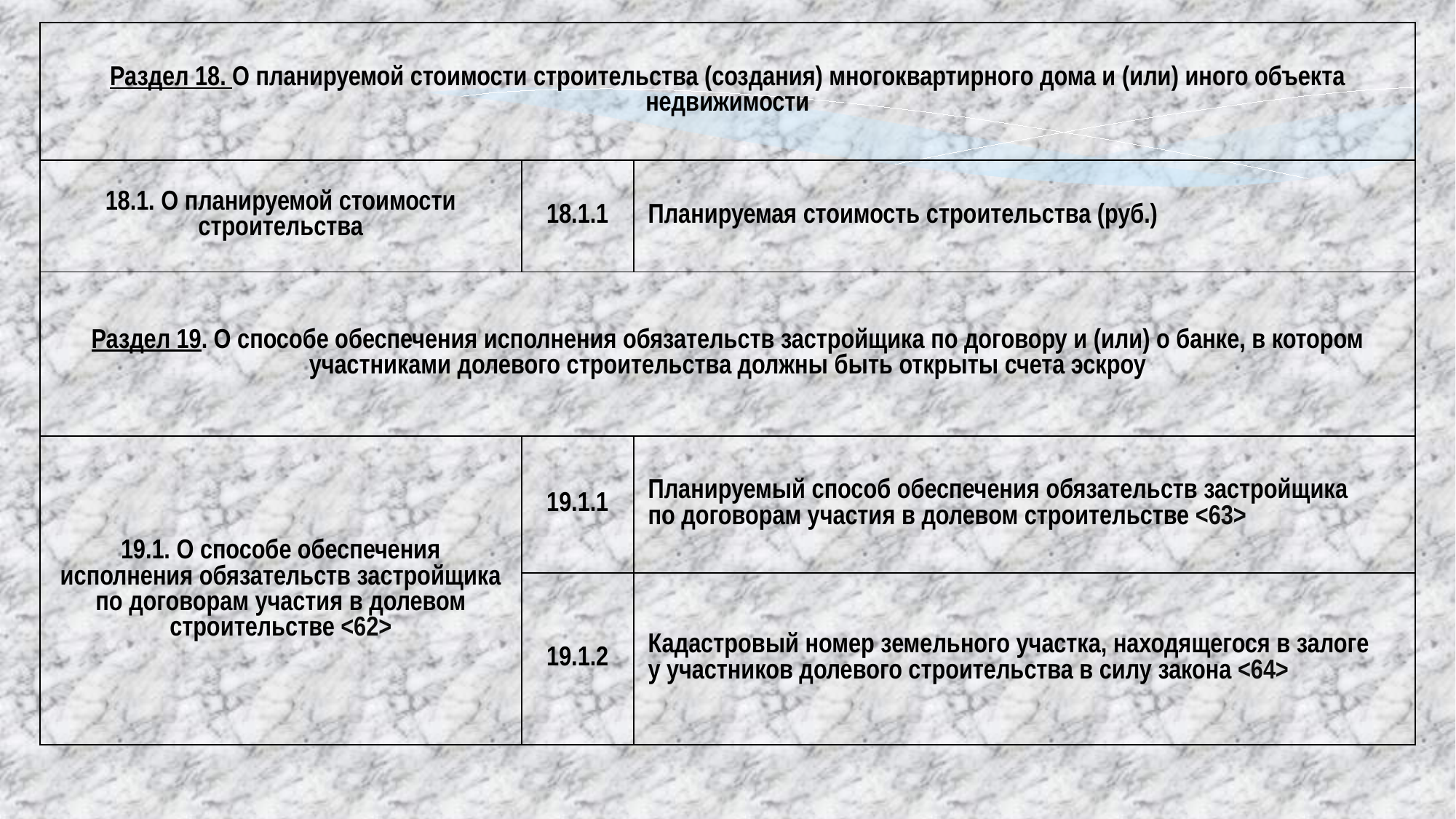

| Раздел 18. О планируемой стоимости строительства (создания) многоквартирного дома и (или) иного объекта недвижимости |  |  |
| --- | --- | --- |
| 18.1. О планируемой стоимости строительства | 18.1.1 | Планируемая стоимость строительства (руб.) |
| Раздел 19. О способе обеспечения исполнения обязательств застройщика по договору и (или) о банке, в котором участниками долевого строительства должны быть открыты счета эскроу |  |  |
| 19.1. О способе обеспечения исполнения обязательств застройщика по договорам участия в долевом строительстве <62> | 19.1.1 | Планируемый способ обеспечения обязательств застройщика по договорам участия в долевом строительстве <63> |
|  | 19.1.2 | Кадастровый номер земельного участка, находящегося в залоге у участников долевого строительства в силу закона <64> |